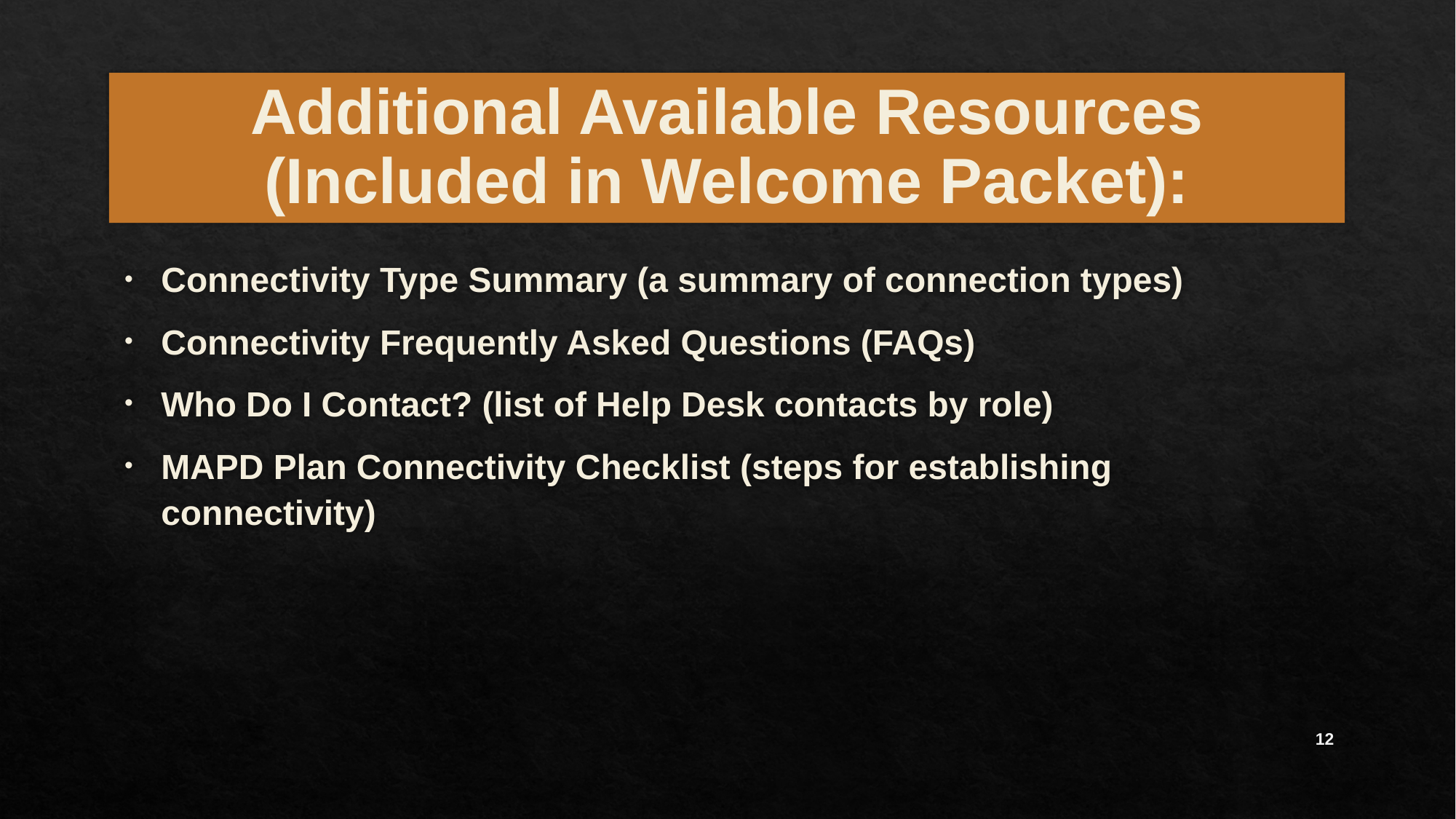

# Additional Available Resources (Included in Welcome Packet):
Connectivity Type Summary (a summary of connection types)
Connectivity Frequently Asked Questions (FAQs)
Who Do I Contact? (list of Help Desk contacts by role)
MAPD Plan Connectivity Checklist (steps for establishing connectivity)
12